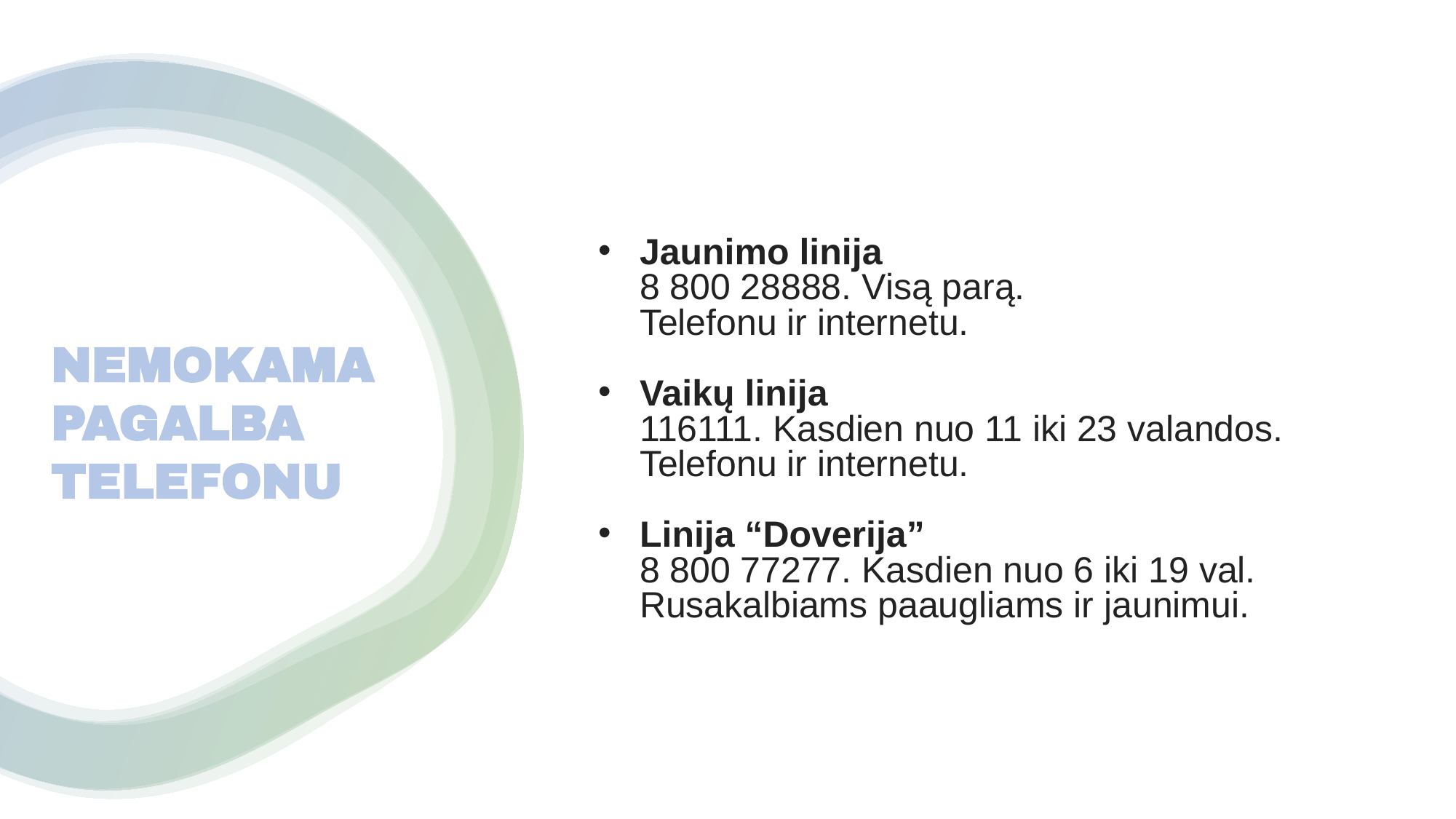

Jaunimo linija
8 800 28888. Visą parą.
Telefonu ir internetu.

Vaikų linija
116111. Kasdien nuo 11 iki 23 valandos. Telefonu ir internetu.

Linija “Doverija”
8 800 77277. Kasdien nuo 6 iki 19 val. Rusakalbiams paaugliams ir jaunimui.
NEMOKAMA PAGALBA TELEFONU